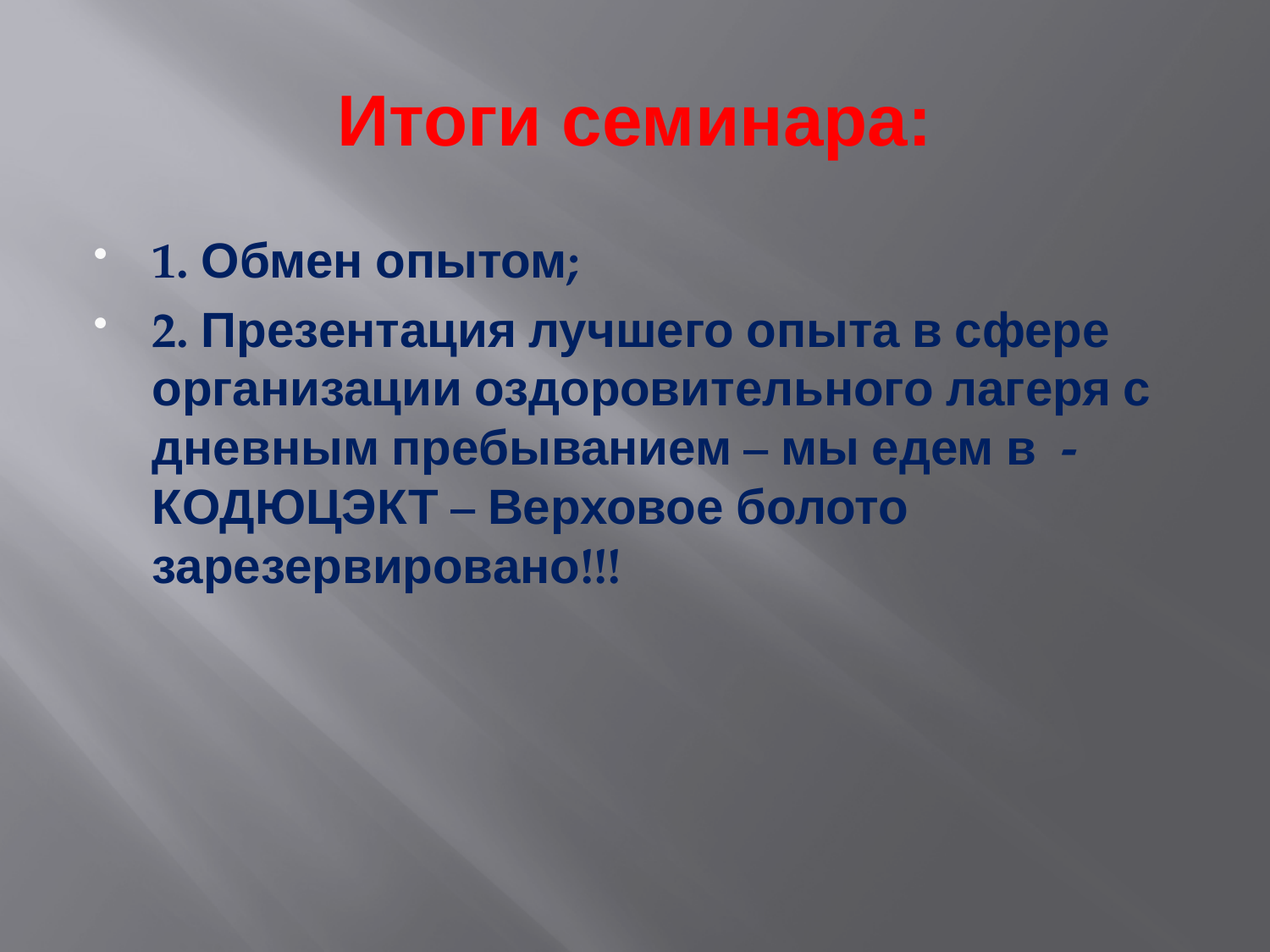

# Итоги семинара:
1. Обмен опытом;
2. Презентация лучшего опыта в сфере организации оздоровительного лагеря с дневным пребыванием – мы едем в  - КОДЮЦЭКТ – Верховое болото зарезервировано!!!